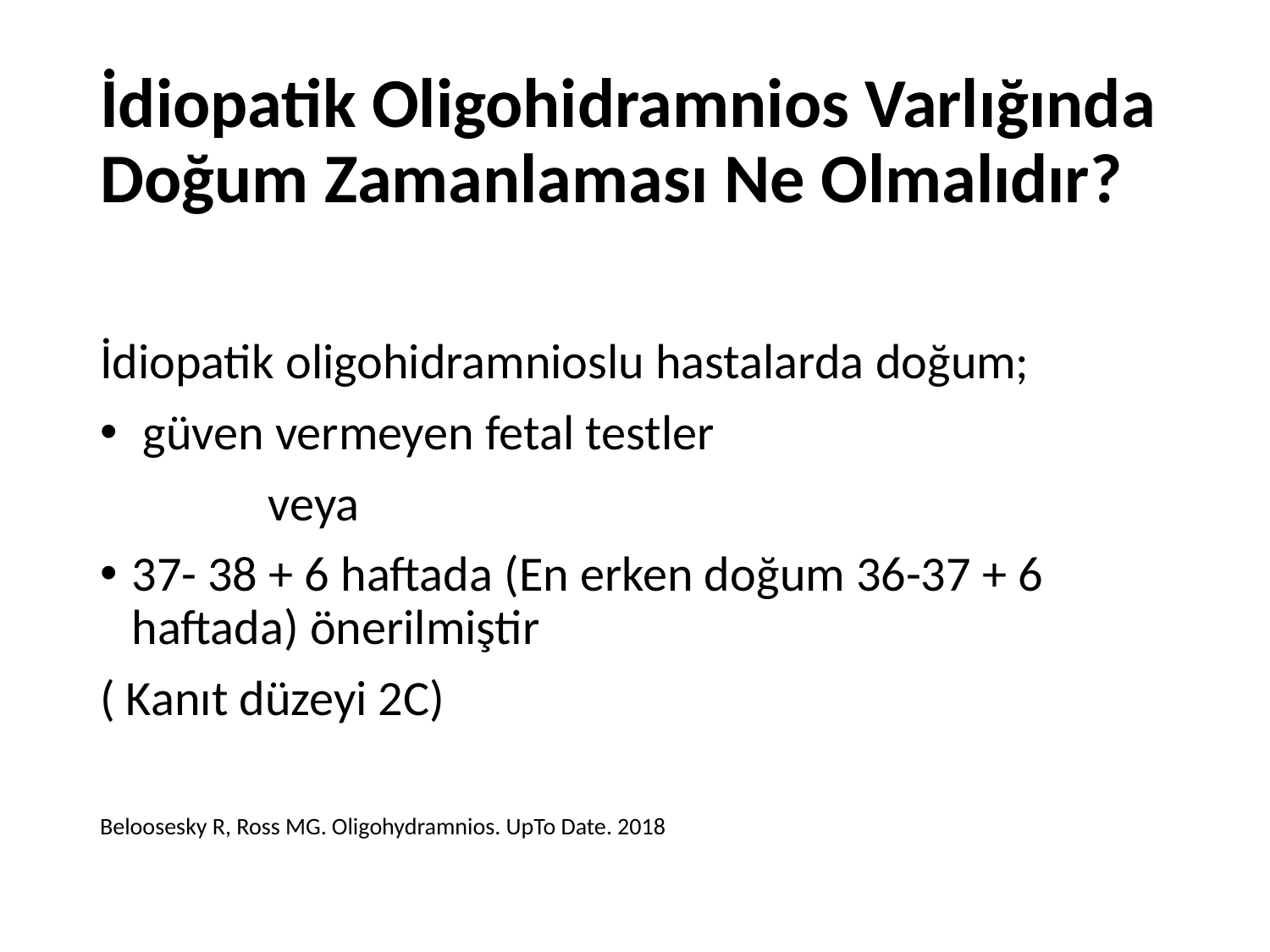

# İdiopatik Oligohidramnios Varlığında Doğum Zamanlaması Ne Olmalıdır?

İdiopatik oligohidramnioslu hastalarda doğum;
 güven vermeyen fetal testler
               veya
37- 38 + 6 haftada (En erken doğum 36-37 + 6 haftada) önerilmiştir
( Kanıt düzeyi 2C)

Beloosesky R, Ross MG. Oligohydramnios. UpTo Date. 2018